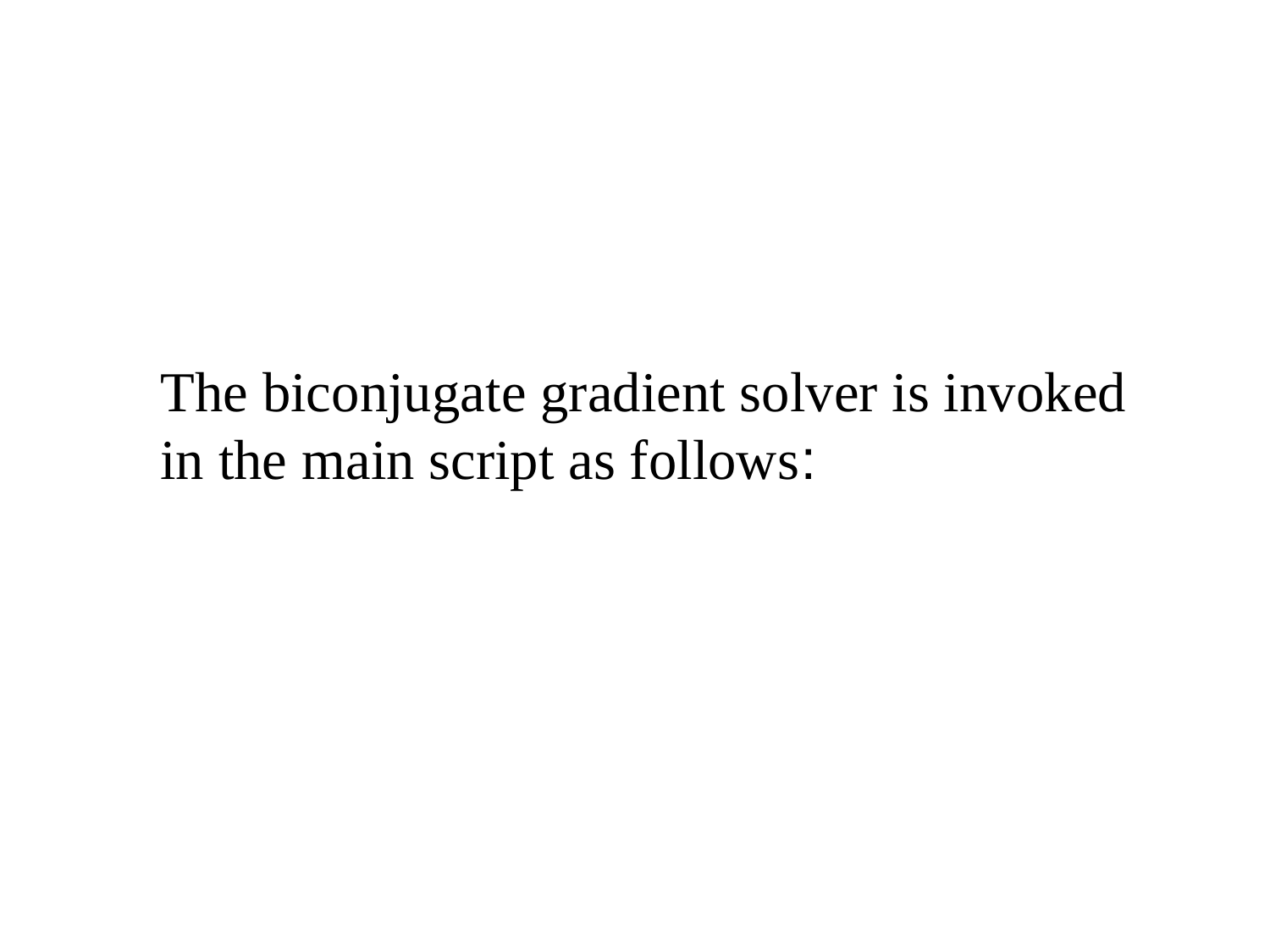

The biconjugate gradient solver is invoked in the main script as follows: